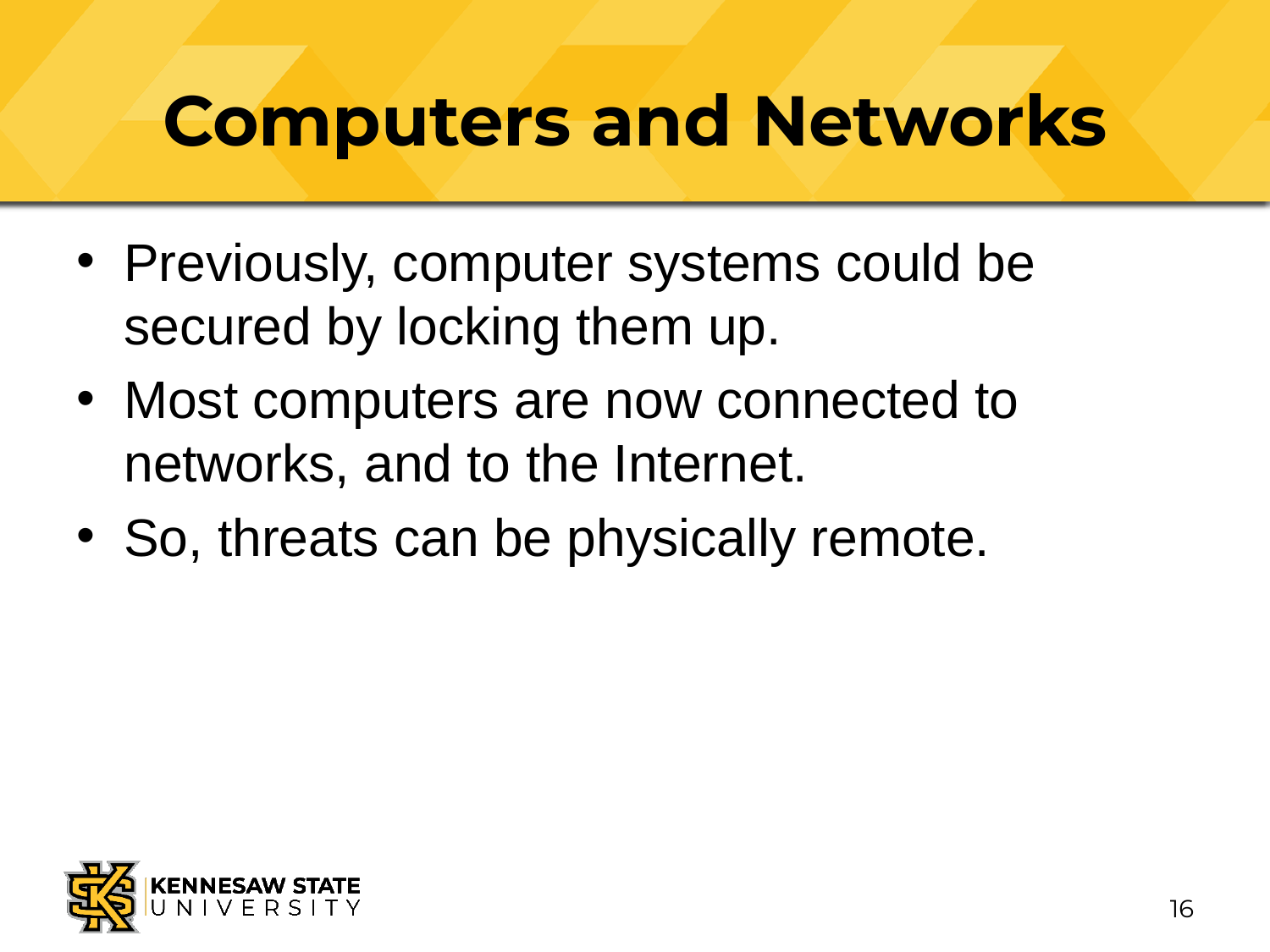

# Computers and Networks
Previously, computer systems could be secured by locking them up.
Most computers are now connected to networks, and to the Internet.
So, threats can be physically remote.
16